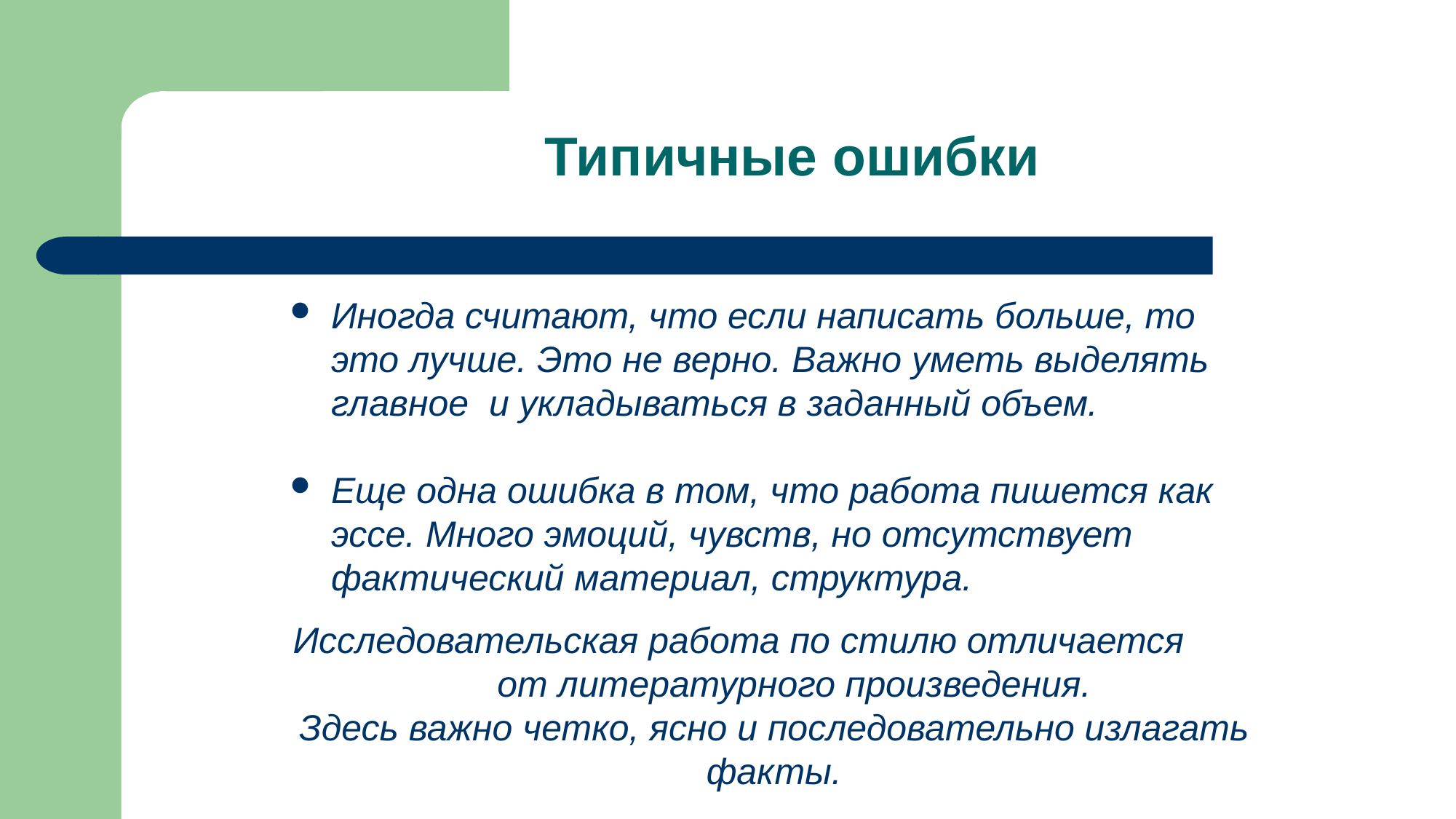

# Типичные ошибки
Иногда считают, что если написать больше, то это лучше. Это не верно. Важно уметь выделять главное  и укладываться в заданный объем.

Еще одна ошибка в том, что работа пишется как эссе. Много эмоций, чувств, но отсутствует фактический материал, структура.

Исследовательская работа по стилю отличается             от литературного произведения.
Здесь важно четко, ясно и последовательно излагать факты.